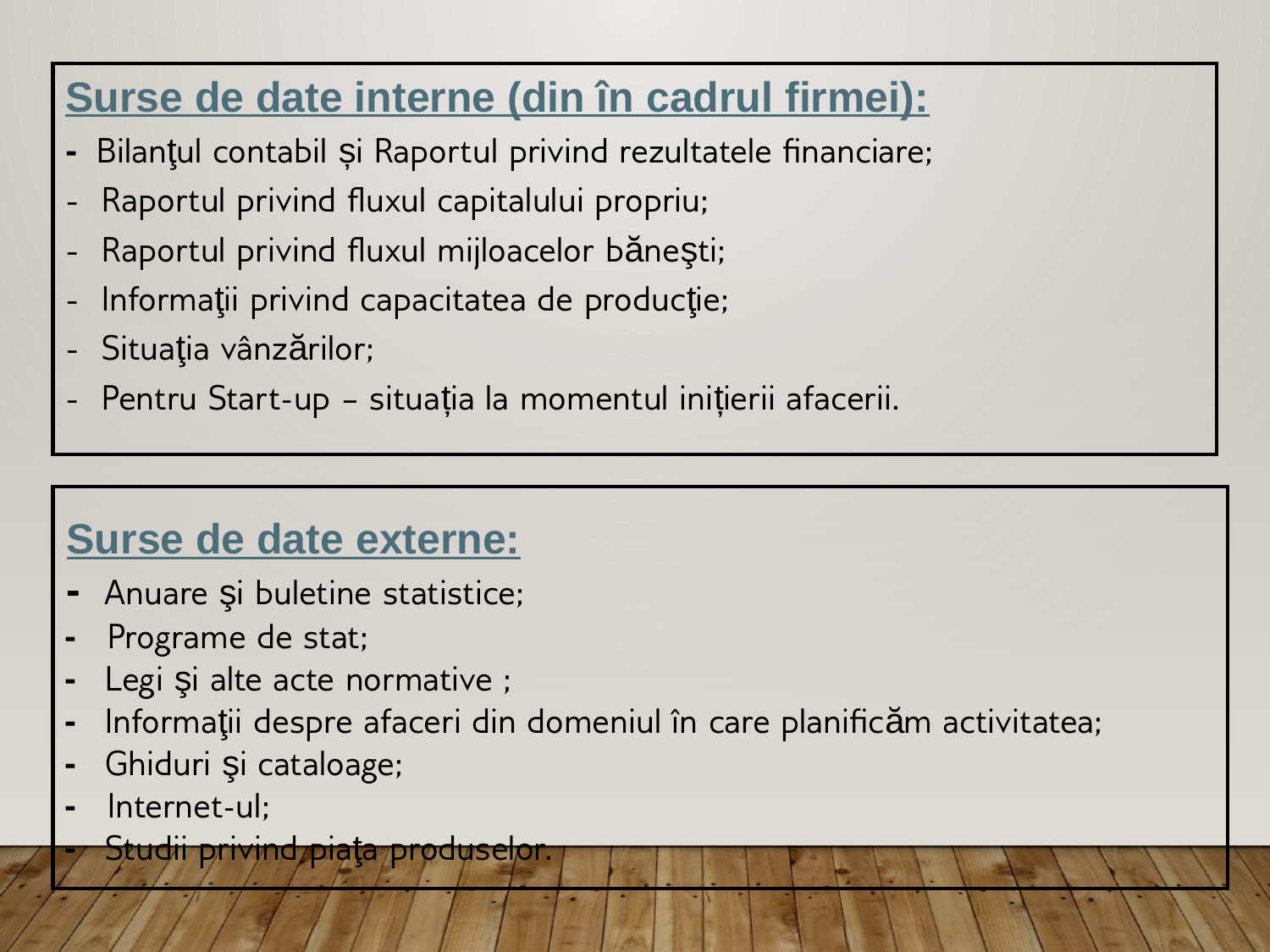

Surse de date interne (din în cadrul firmei):
-  Bilanţul contabil și Raportul privind rezultatele financiare;
-  Raportul privind fluxul capitalului propriu;
-  Raportul privind fluxul mijloacelor băneşti;
-  Informaţii privind capacitatea de producţie;
-  Situaţia vânzărilor;
-  Pentru Start-up – situația la momentul inițierii afacerii.

 Surse de date externe:
 -  Anuare şi buletine statistice;
 -   Programe de stat;
 -   Legi şi alte acte normative ;
 -   Informaţii despre afaceri din domeniul în care planificăm activitatea;
 -   Ghiduri şi cataloage;
 -   Internet-ul;
 -   Studii privind piaţa produselor.